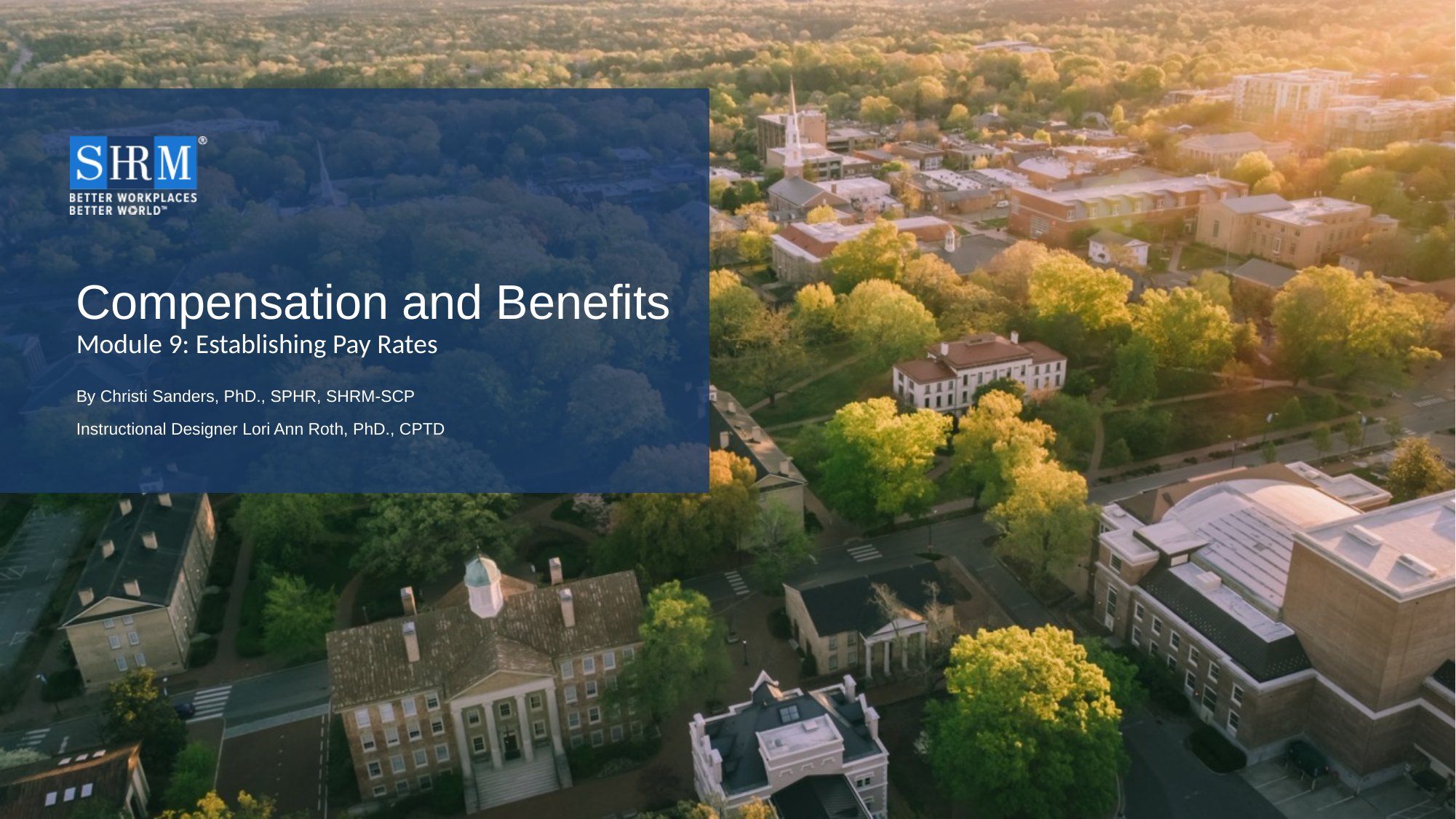

# Compensation and Benefits Module 9: Establishing Pay Rates
By Christi Sanders, PhD., SPHR, SHRM-SCP
Instructional Designer Lori Ann Roth, PhD., CPTD